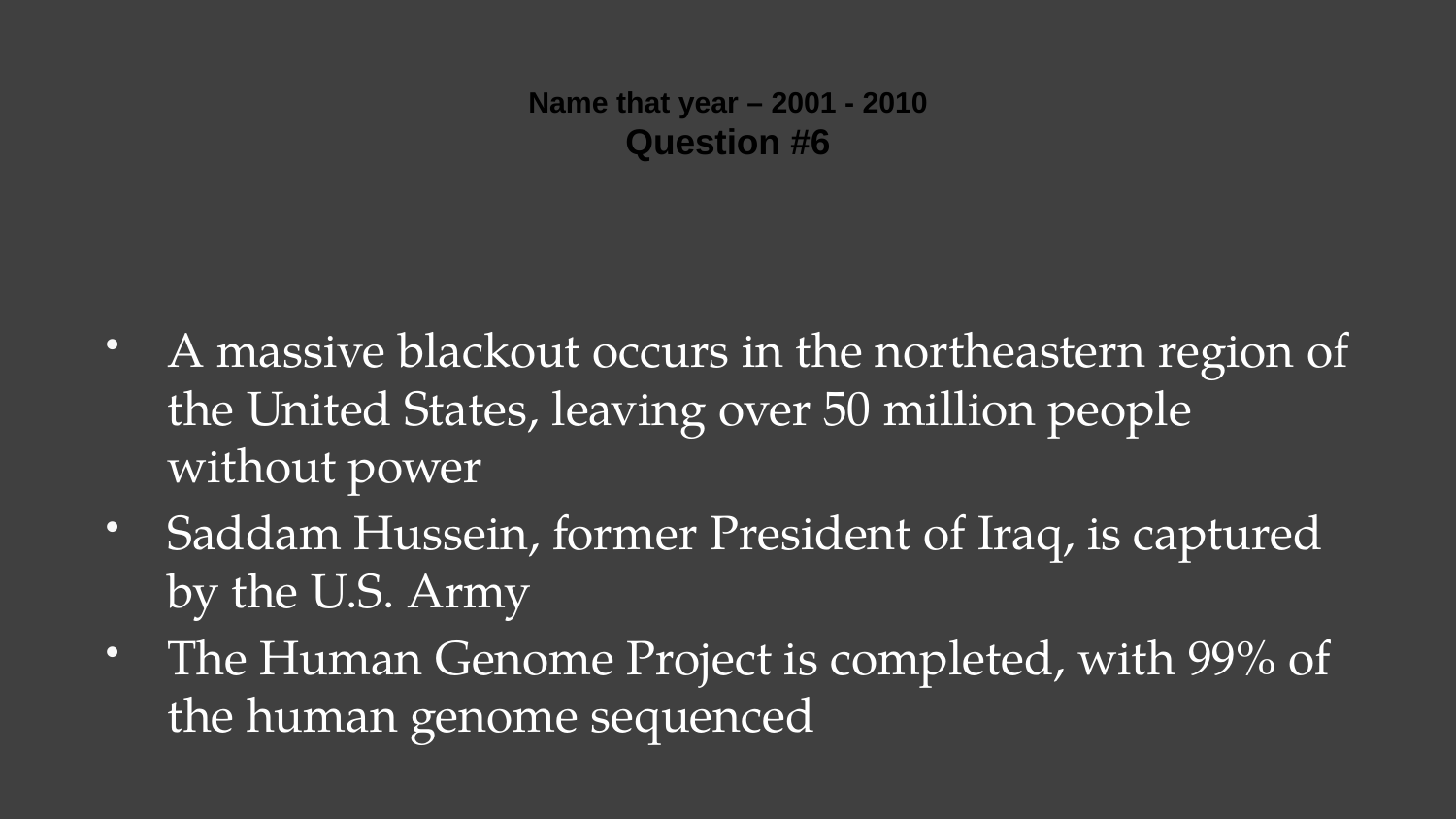

# Name that year – 2001 - 2010 Question #6
A massive blackout occurs in the northeastern region of the United States, leaving over 50 million people without power
Saddam Hussein, former President of Iraq, is captured by the U.S. Army
The Human Genome Project is completed, with 99% of the human genome sequenced